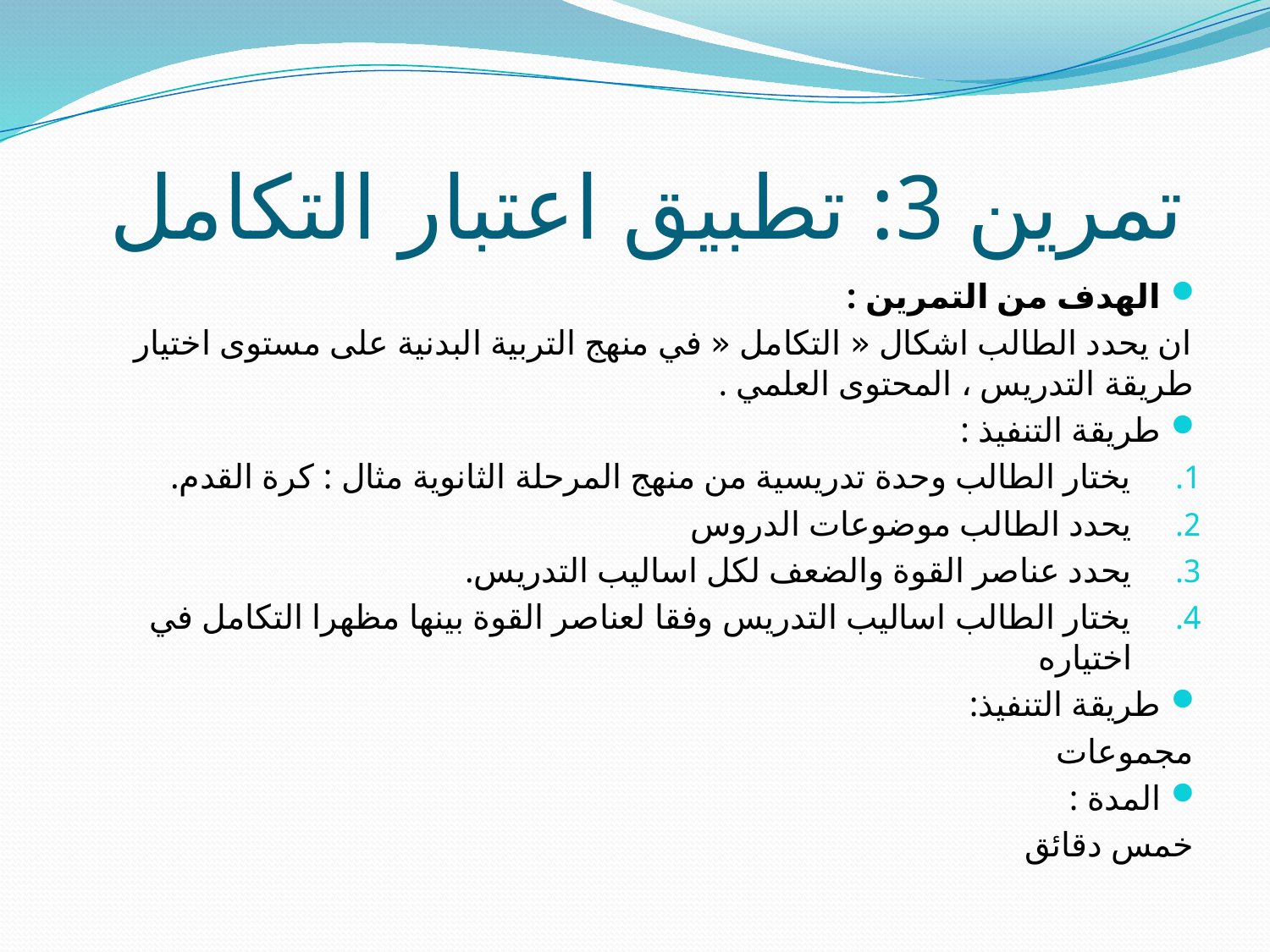

# تمرين 3: تطبيق اعتبار التكامل
الهدف من التمرين :
ان يحدد الطالب اشكال « التكامل « في منهج التربية البدنية على مستوى اختيار طريقة التدريس ، المحتوى العلمي .
طريقة التنفيذ :
يختار الطالب وحدة تدريسية من منهج المرحلة الثانوية مثال : كرة القدم.
يحدد الطالب موضوعات الدروس
يحدد عناصر القوة والضعف لكل اساليب التدريس.
يختار الطالب اساليب التدريس وفقا لعناصر القوة بينها مظهرا التكامل في اختياره
طريقة التنفيذ:
مجموعات
المدة :
خمس دقائق